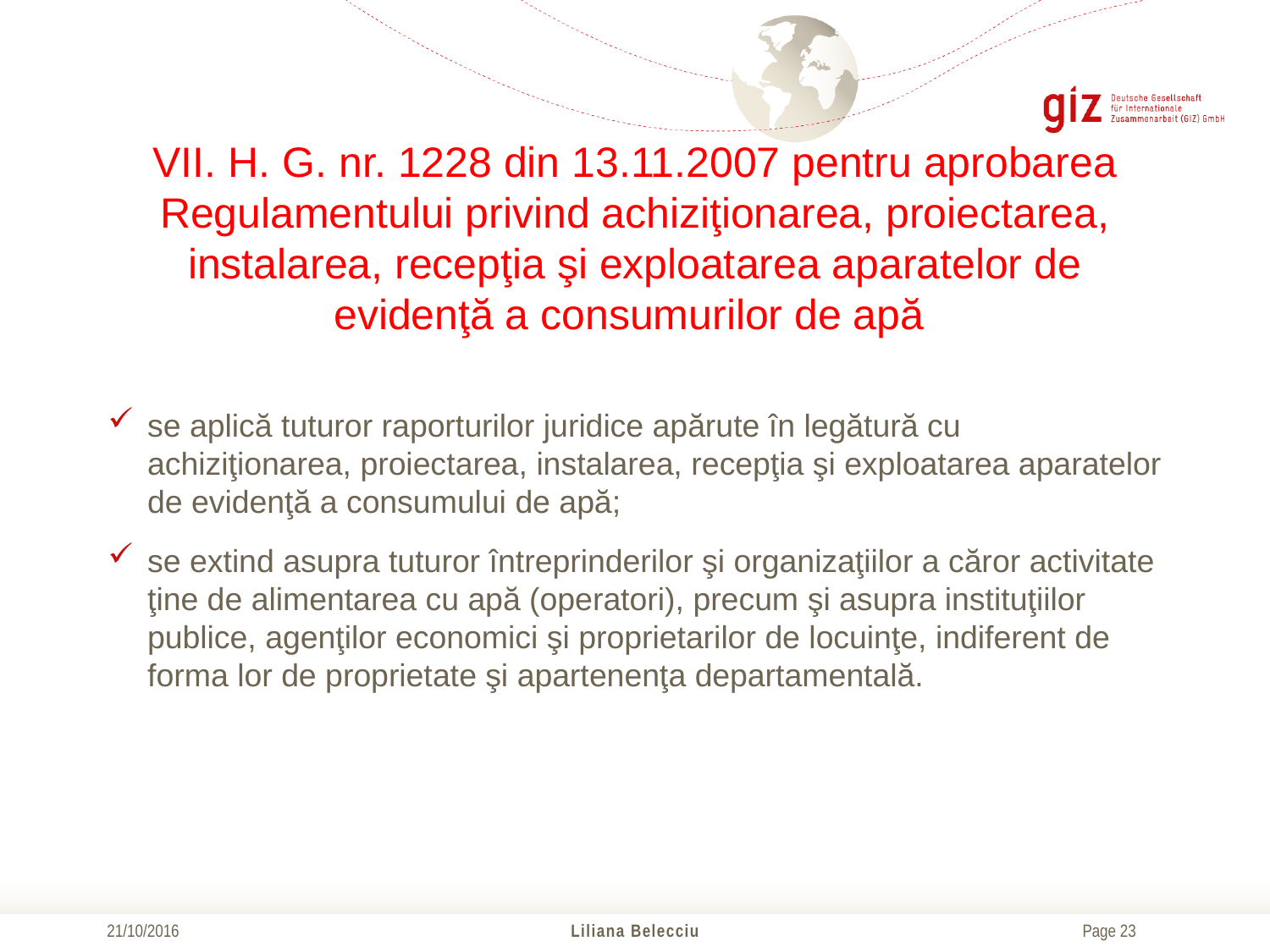

# VII. H. G. nr. 1228 din 13.11.2007 pentru aprobarea Regulamentului privind achiziţionarea, proiectarea, instalarea, recepţia şi exploatarea aparatelor de evidenţă a consumurilor de apă

se aplică tuturor raporturilor juridice apărute în legătură cu achiziţionarea, proiectarea, instalarea, recepţia şi exploatarea aparatelor de evidenţă a consumului de apă;
se extind asupra tuturor întreprinderilor şi organizaţiilor a căror activitate ţine de alimentarea cu apă (operatori), precum şi asupra instituţiilor publice, agenţilor economici şi proprietarilor de locuinţe, indiferent de forma lor de proprietate şi apartenenţa departamentală.
21/10/2016
Liliana Belecciu